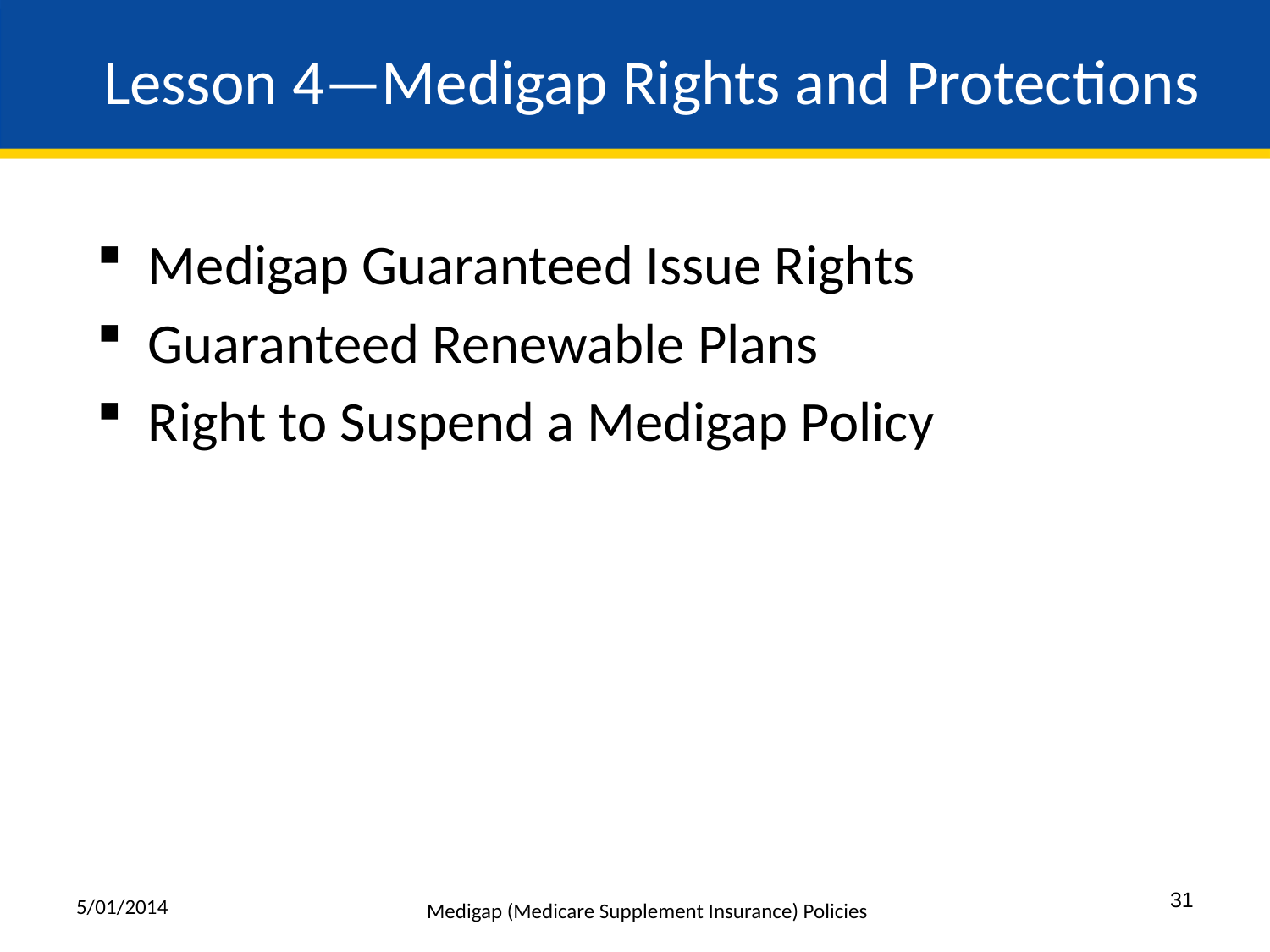

# Lesson 4—Medigap Rights and Protections
Medigap Guaranteed Issue Rights
Guaranteed Renewable Plans
Right to Suspend a Medigap Policy
5/01/2014
31
Medigap (Medicare Supplement Insurance) Policies